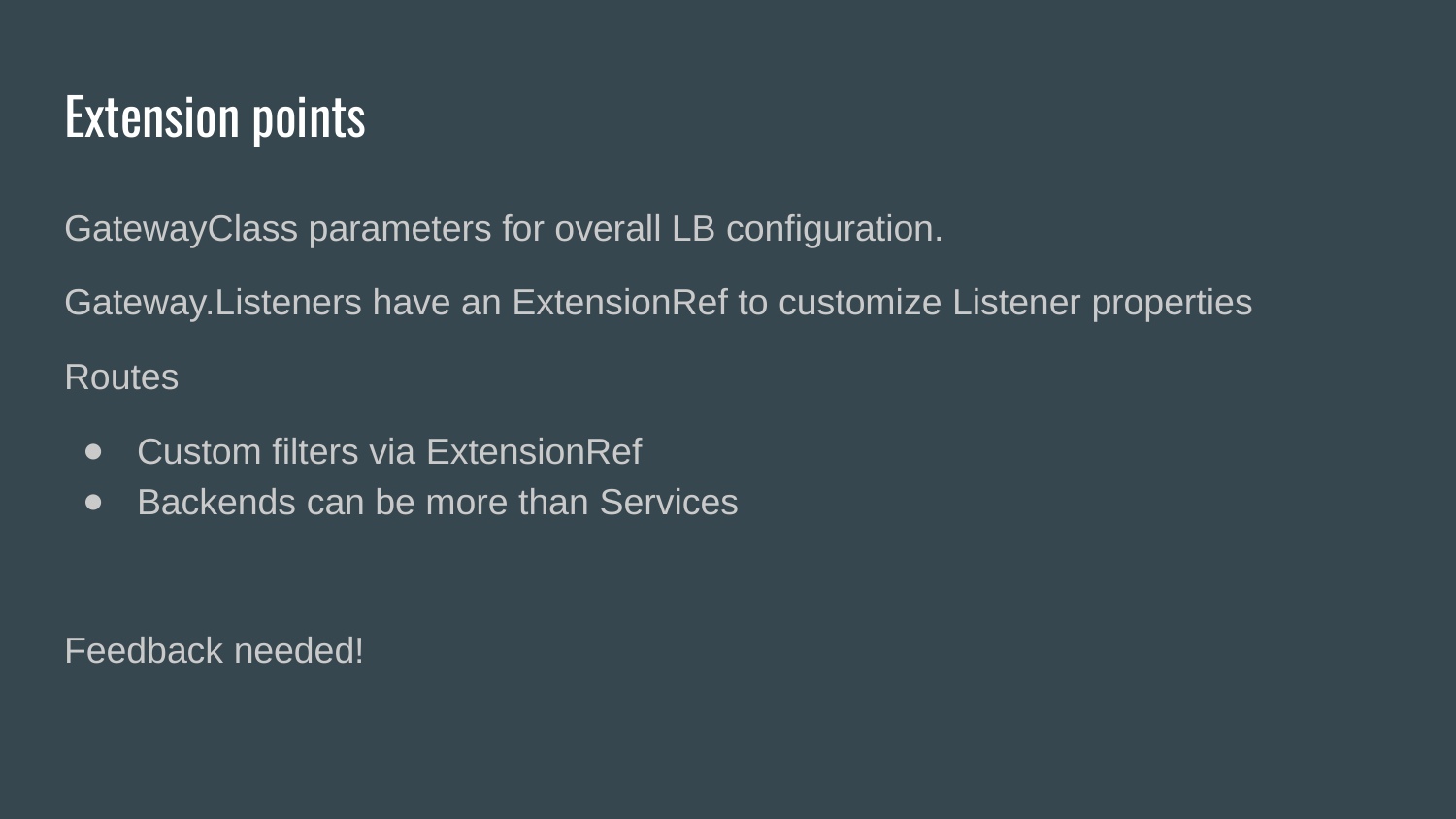

# Extension points
GatewayClass parameters for overall LB configuration.
Gateway.Listeners have an ExtensionRef to customize Listener properties
Routes
Custom filters via ExtensionRef
Backends can be more than Services

Feedback needed!